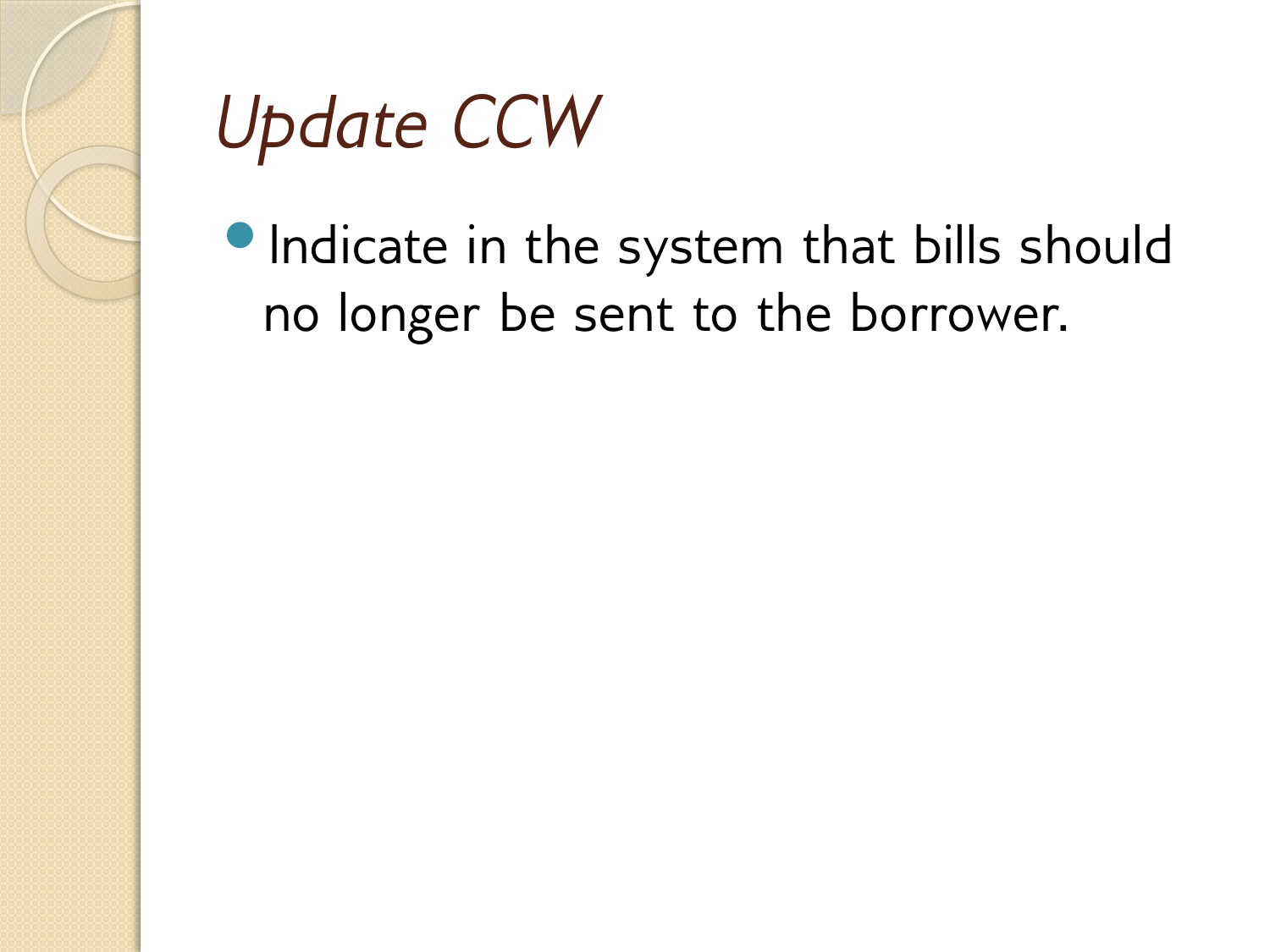

# Update CCW
Indicate in the system that bills should no longer be sent to the borrower.